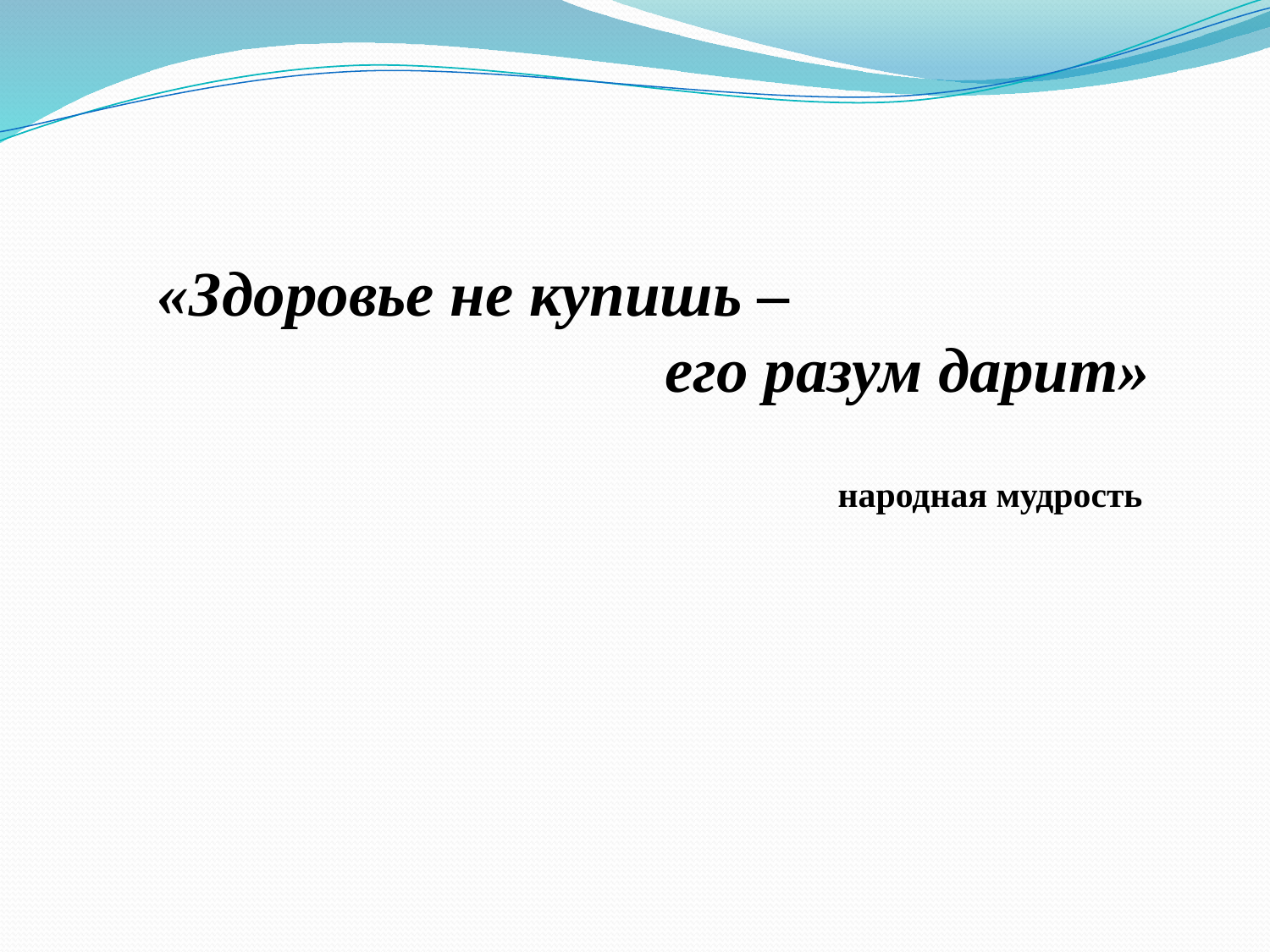

«Здоровье не купишь –
				его разум дарит»
 народная мудрость